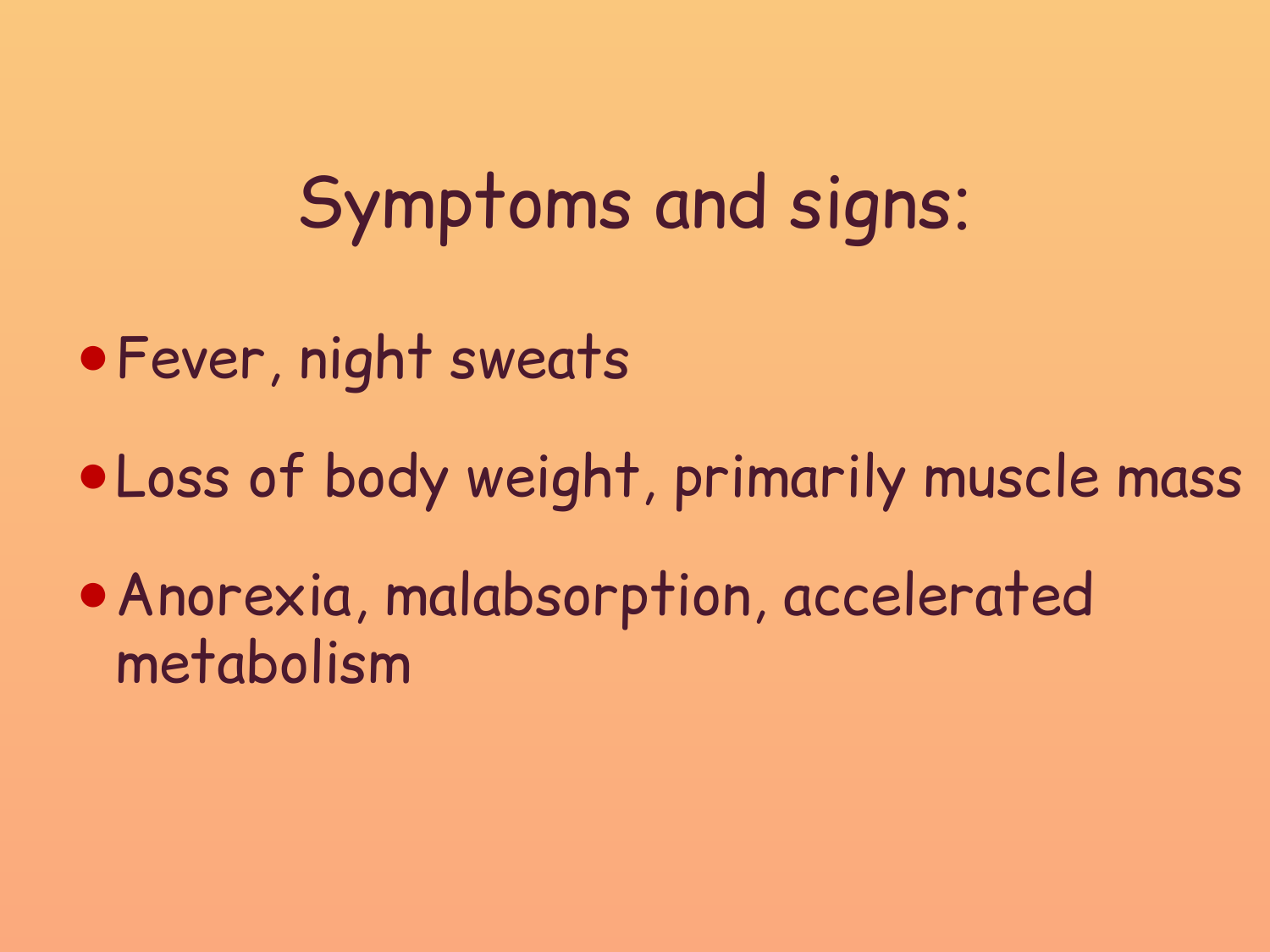

Symptoms and signs:

Fever, night sweats

Loss of body weight, primarily muscle mass

Anorexia, malabsorption, accelerated metabolism

#